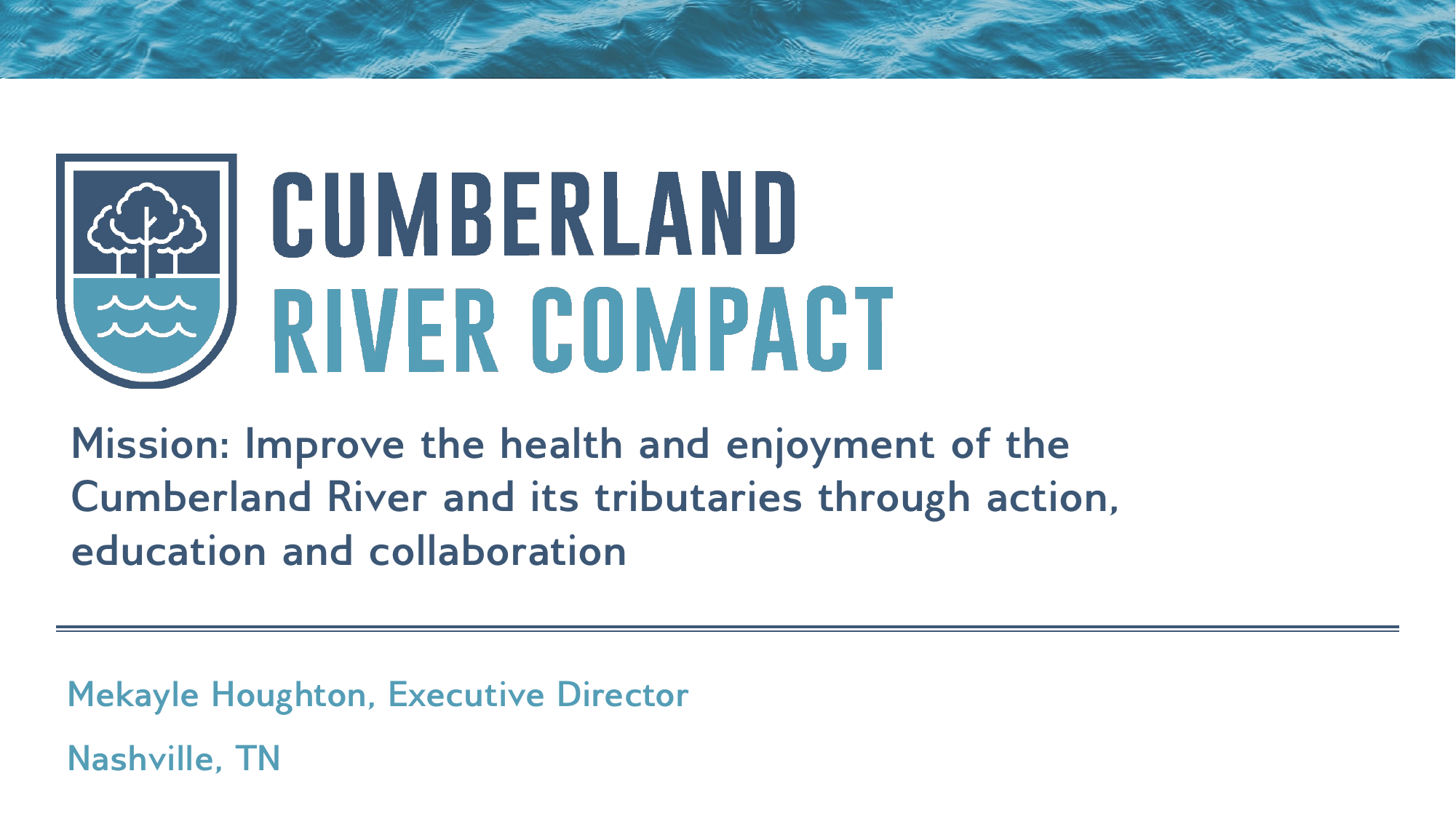

Mission: Improve the health and enjoyment of the Cumberland River and its tributaries through action, education and collaboration
Mekayle Houghton, Executive Director
Nashville, TN